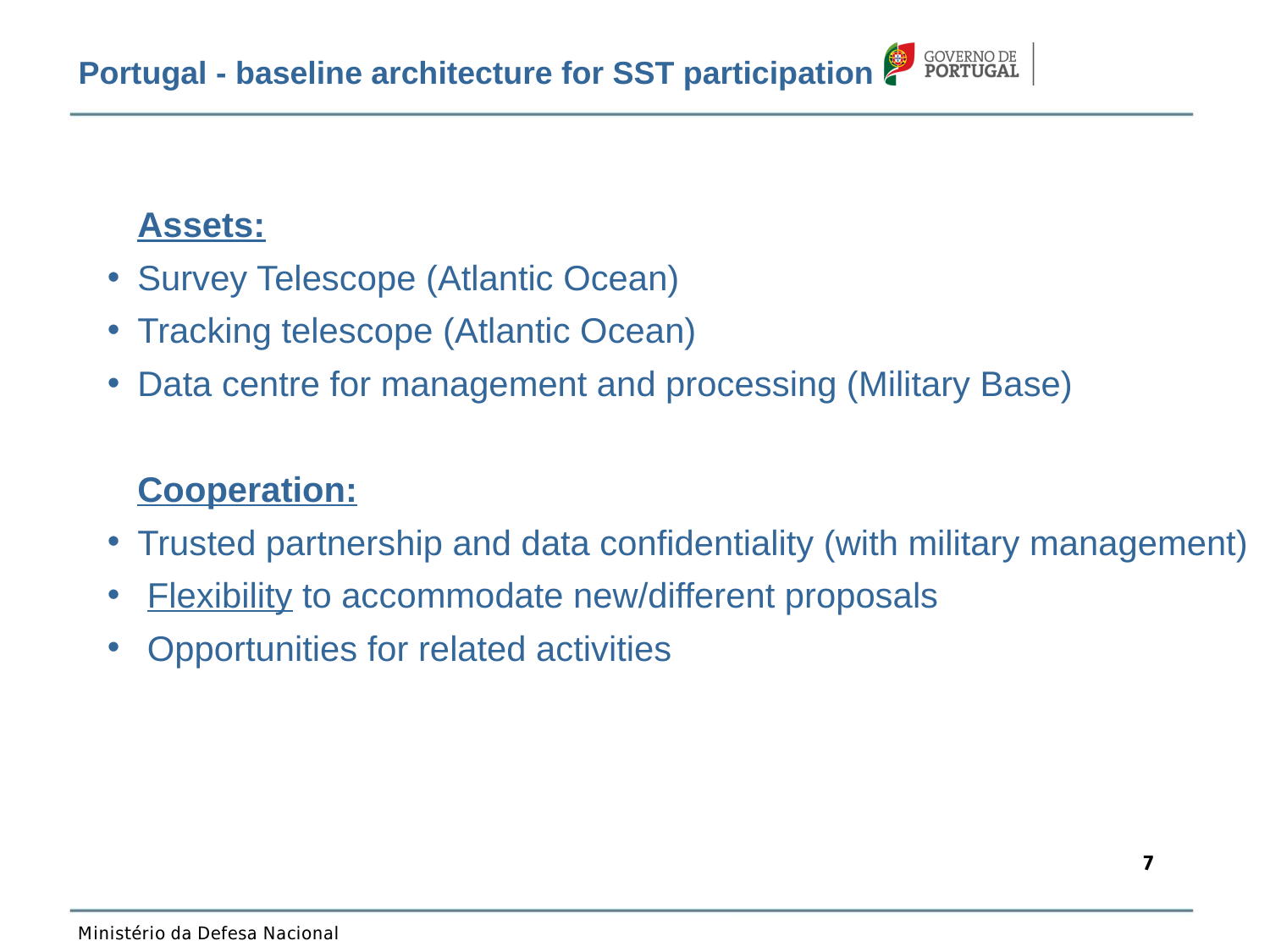

Portugal - baseline architecture for SST participation

Assets:
Survey Telescope (Atlantic Ocean)
Tracking telescope (Atlantic Ocean)
Data centre for management and processing (Military Base)

Cooperation:
Trusted partnership and data confidentiality (with military management)
 Flexibility to accommodate new/different proposals
 Opportunities for related activities
Ministério da Defesa Nacional